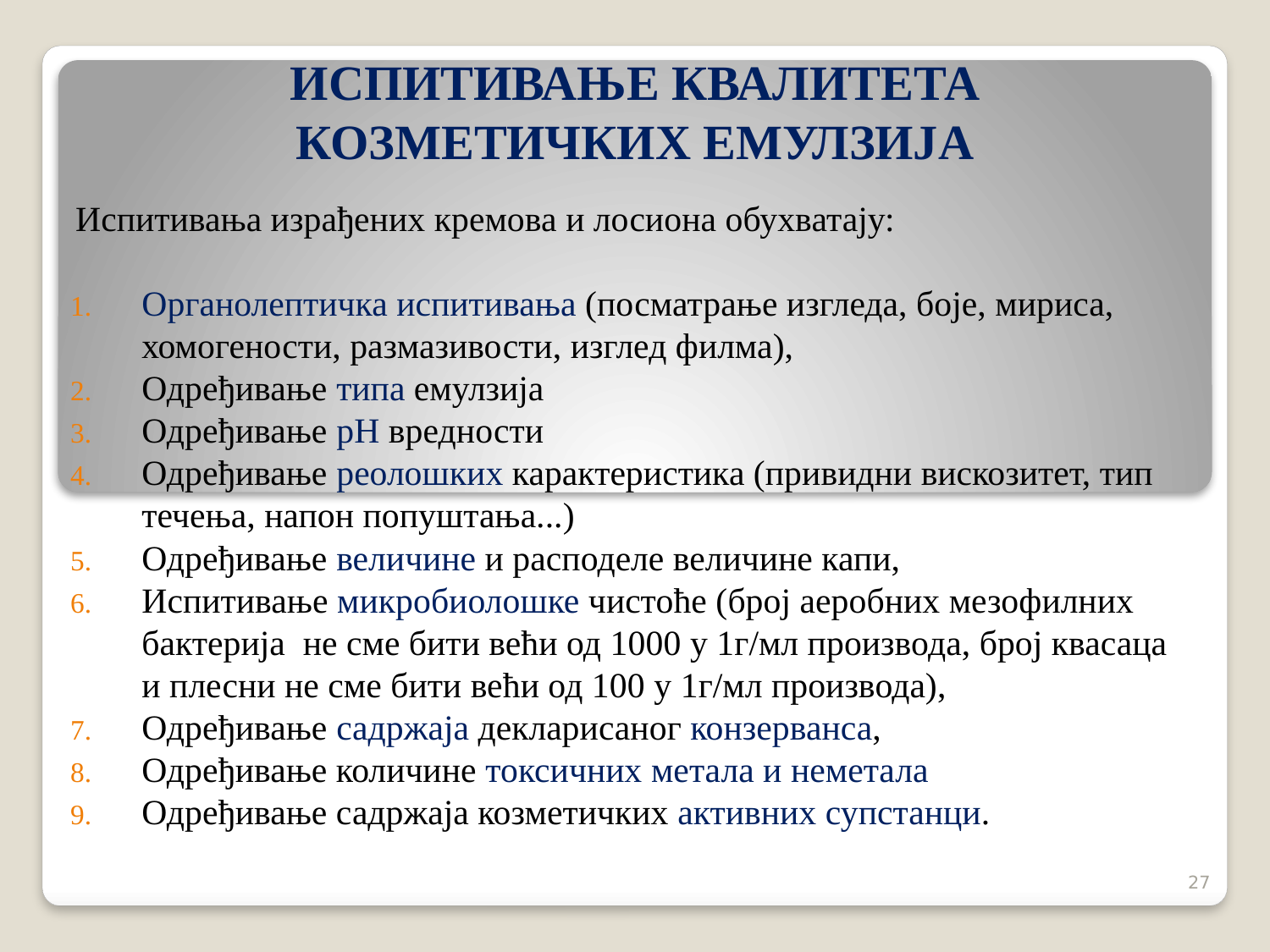

# ИСПИТИВАЊЕ КВАЛИТЕТА КОЗМЕТИЧКИХ ЕМУЛЗИЈА
Испитивања израђених кремова и лосиона обухватају:

Органолептичка испитивања (посматрање изгледа, боје, мириса, хомогености, размазивости, изглед филма),
Одређивање типа емулзија
Одређивање pH вредности
Одређивање реолошких карактеристика (привидни вискозитет, тип течења, напон попуштања...)
Одређивање величине и расподеле величине капи,
Испитивање микробиолошке чистоће (број аеробних мезофилних бактерија  не сме бити већи од 1000 у 1г/мл производа, број квасаца и плесни не сме бити већи од 100 у 1г/мл производа),
Одређивање садржаја декларисаног конзерванса,
Одређивање количине токсичних метала и неметала
Одређивање садржаја козметичких активних супстанци.

27